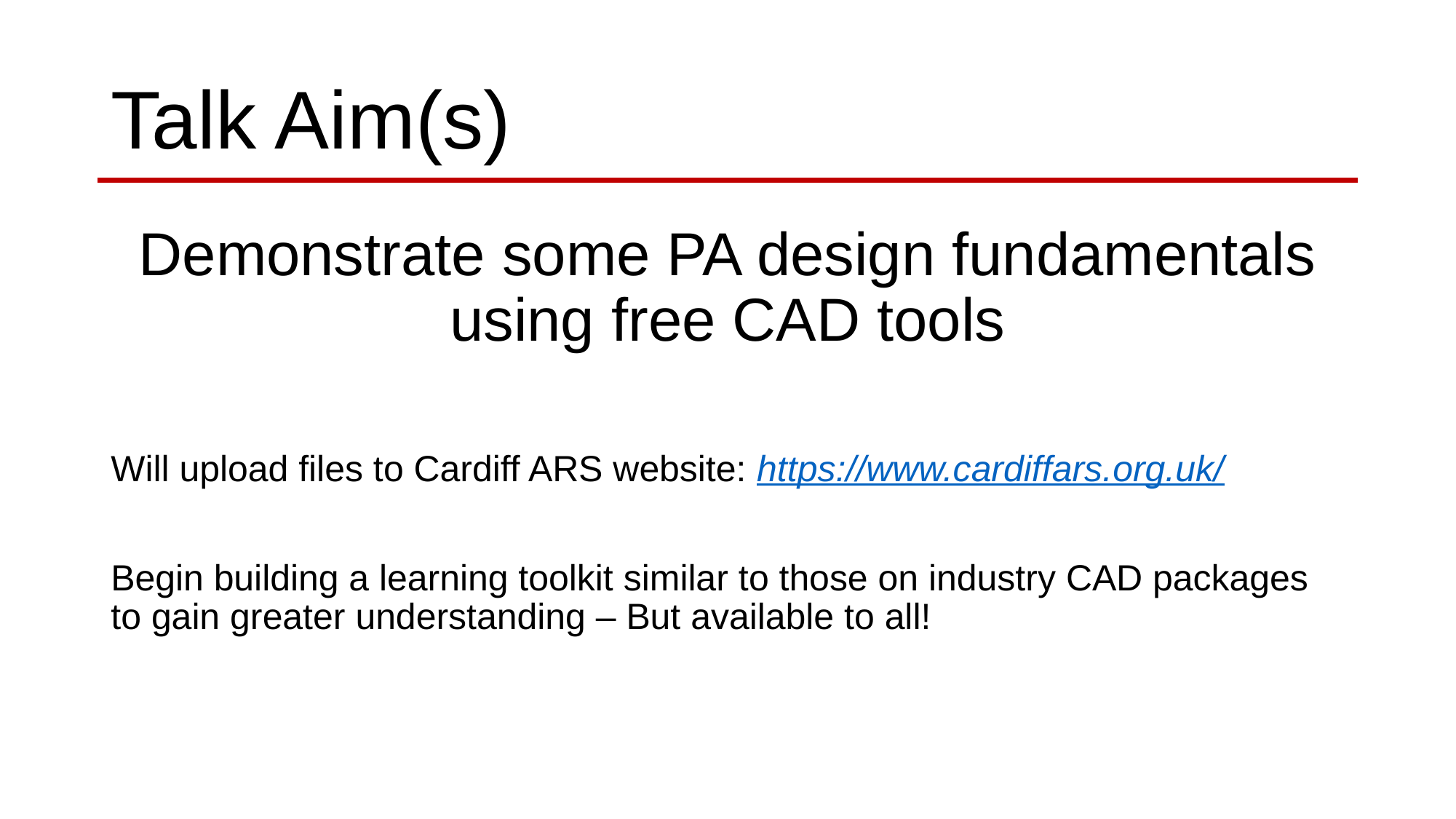

# Talk Aim(s)
Demonstrate some PA design fundamentals using free CAD tools

Will upload files to Cardiff ARS website: https://www.cardiffars.org.uk/

Begin building a learning toolkit similar to those on industry CAD packages to gain greater understanding – But available to all!